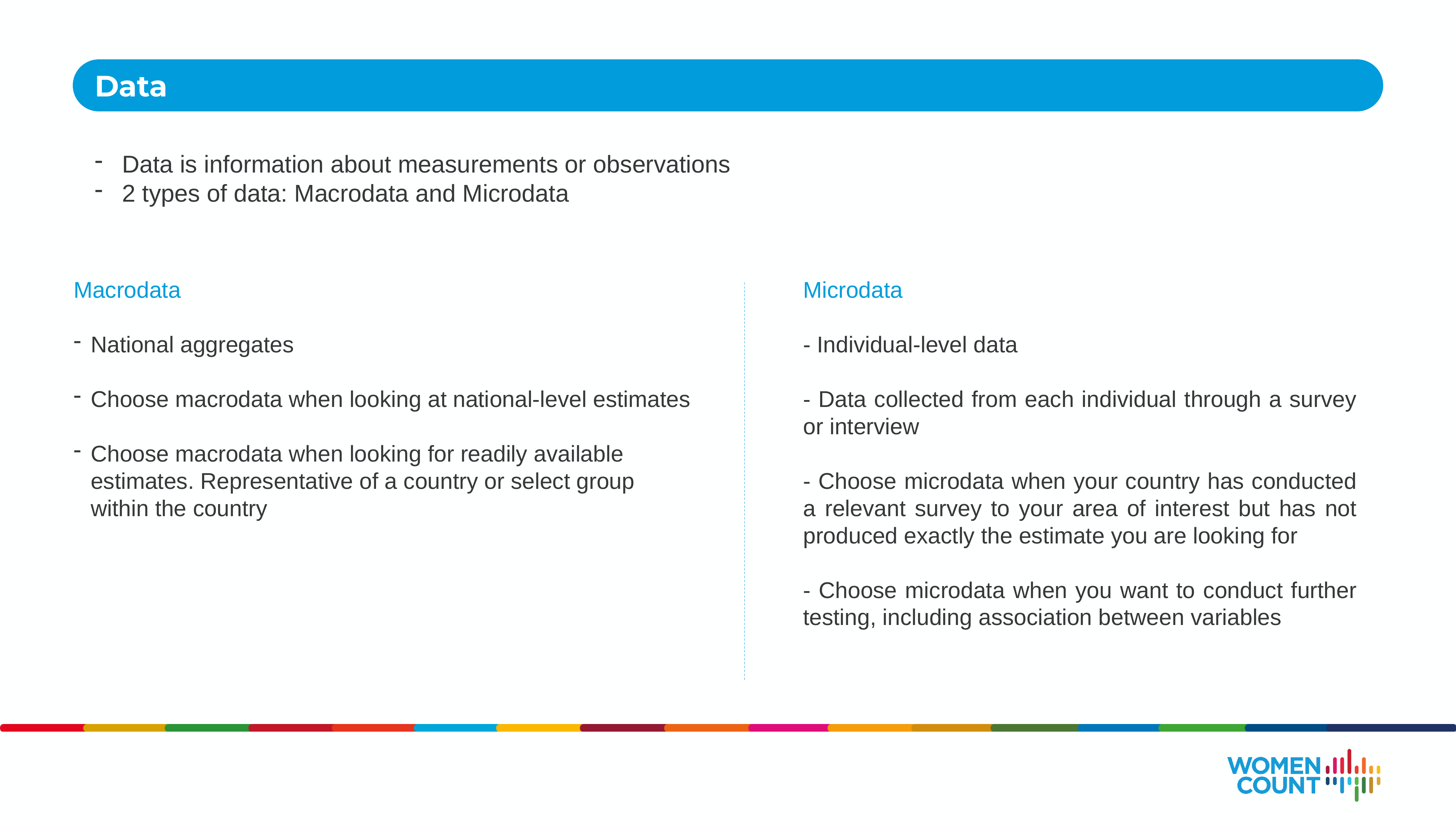

Data
Data is information about measurements or observations
2 types of data: Macrodata and Microdata

Macrodata

National aggregates

Choose macrodata when looking at national-level estimates

Choose macrodata when looking for readily available estimates. Representative of a country or select group within the country
Microdata

- Individual-level data

- Data collected from each individual through a survey or interview

- Choose microdata when your country has conducted a relevant survey to your area of interest but has not produced exactly the estimate you are looking for

- Choose microdata when you want to conduct further testing, including association between variables